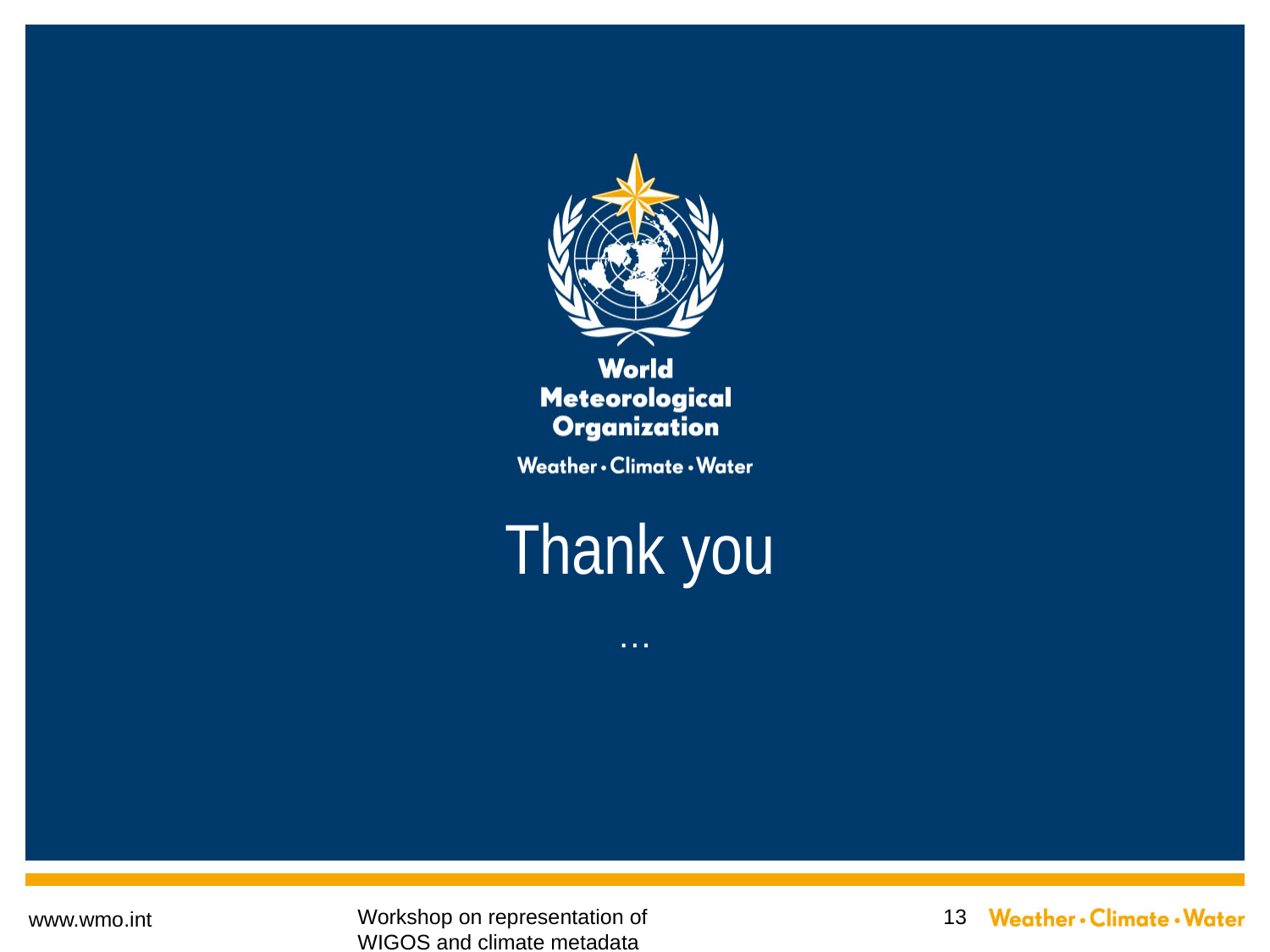

# Thank you
…
Workshop on representation of WIGOS and climate metadata
13